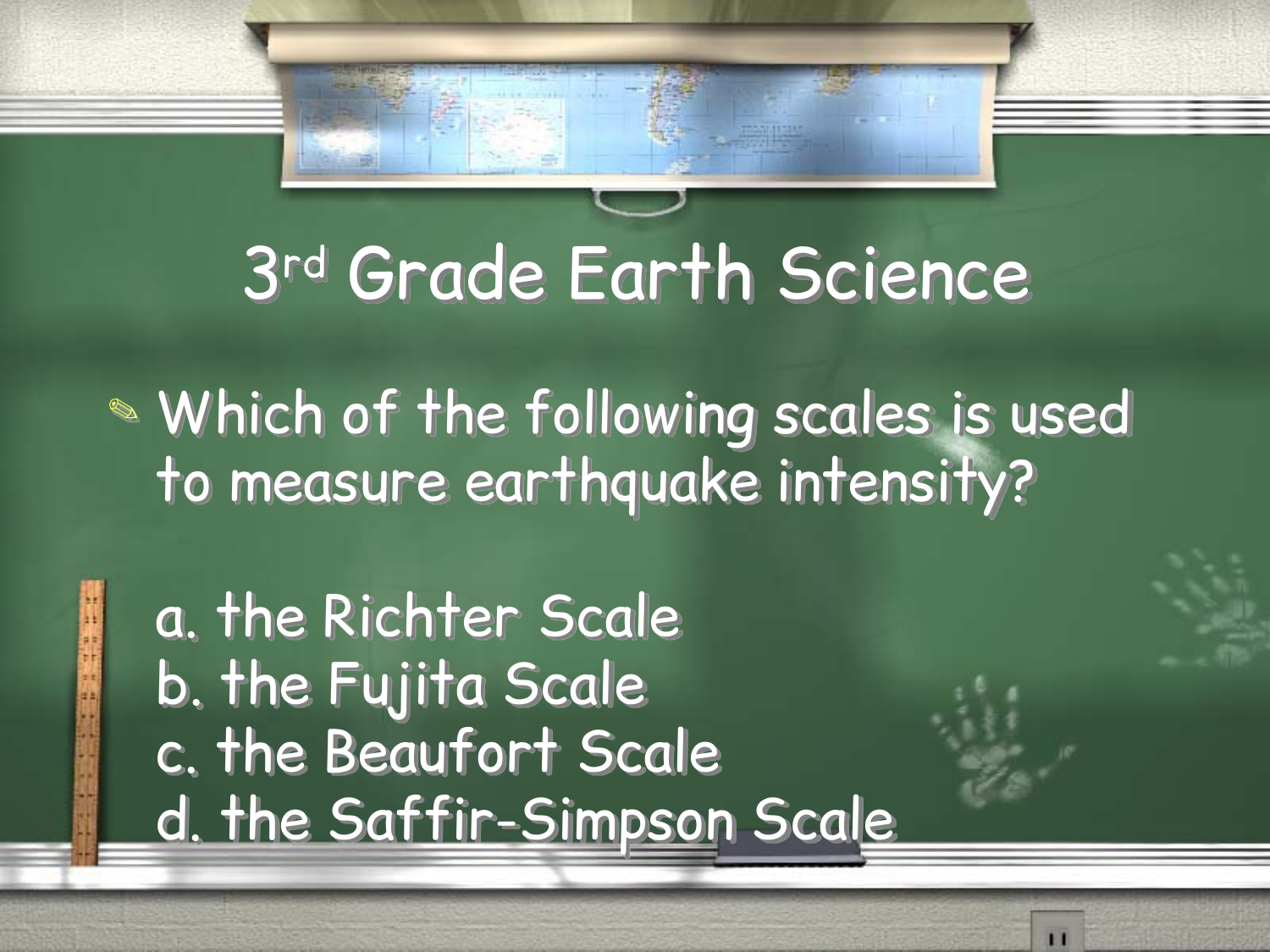

# 3rd Grade Earth Science
Which of the following scales is used to measure earthquake intensity?

	a. the Richter Scale
	b. the Fujita Scale
	c. the Beaufort Scale
	d. the Saffir-Simpson Scale